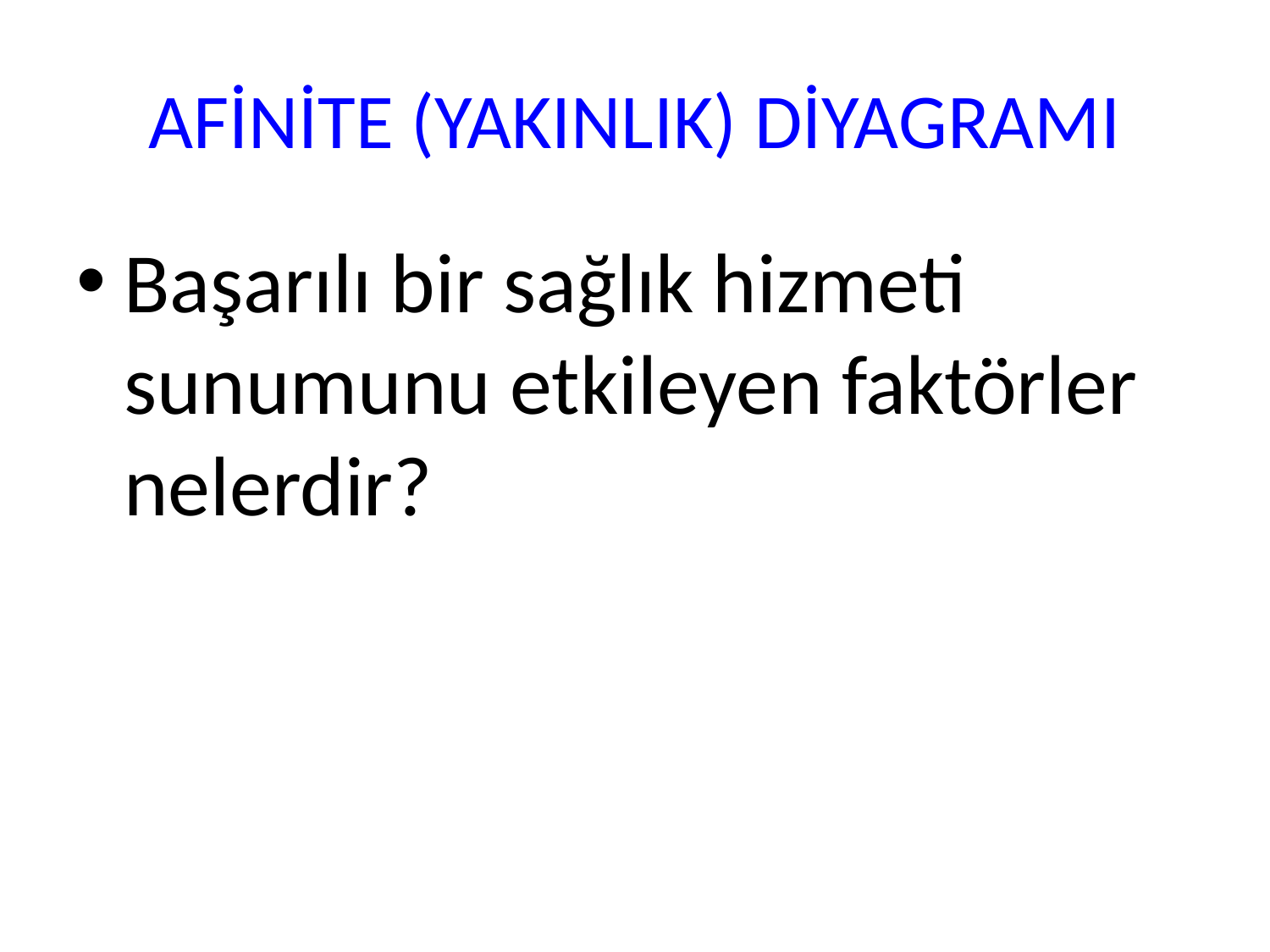

# AFİNİTE (YAKINLIK) DİYAGRAMI
Başarılı bir sağlık hizmeti sunumunu etkileyen faktörler nelerdir?